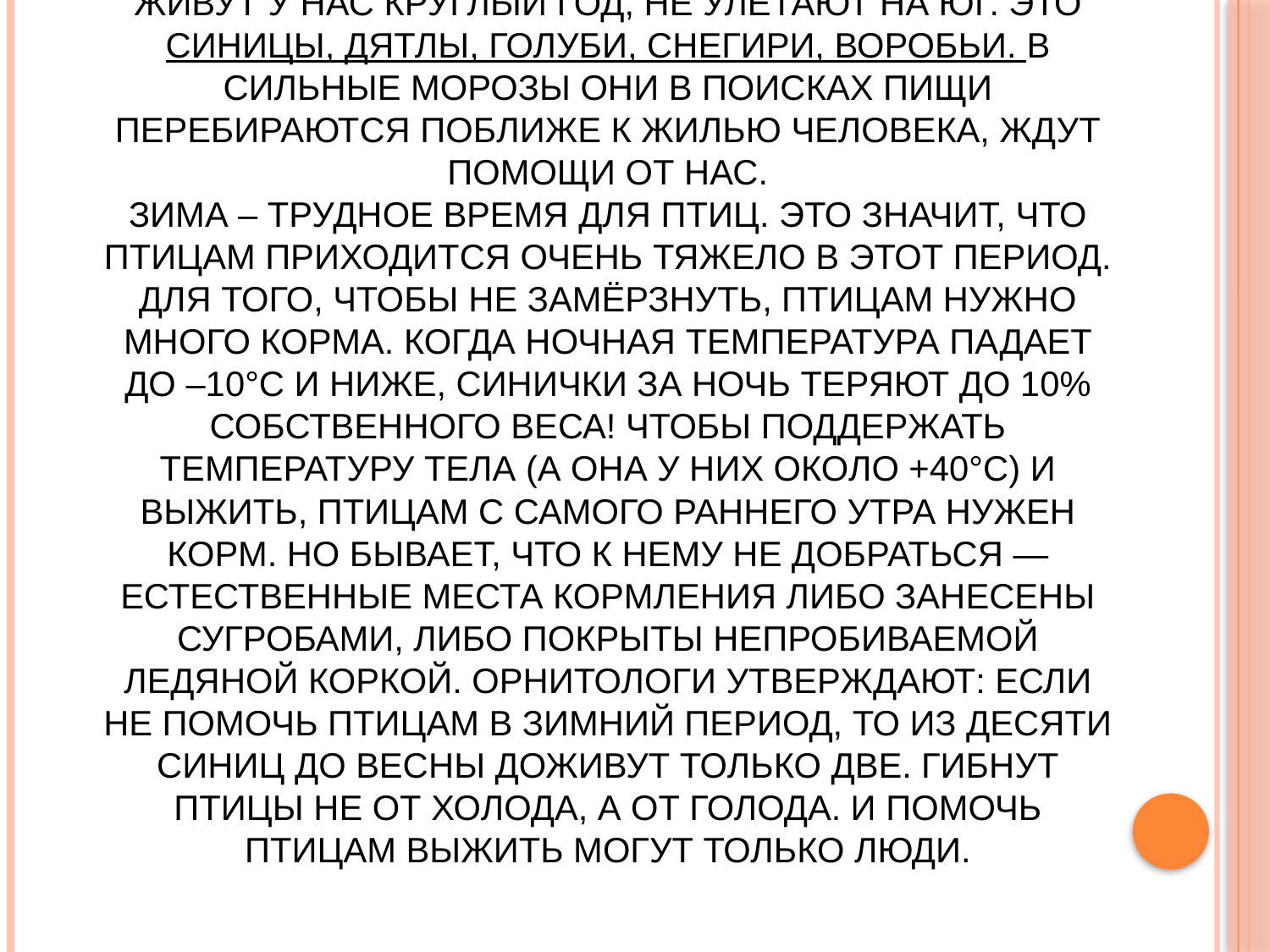

# Наши верные друзья – оседлые птицы, которые живут у нас круглый год, не улетают на юг. Это синицы, дятлы, голуби, снегири, воробьи. В сильные морозы они в поисках пищи перебираются поближе к жилью человека, ждут помощи от нас. Зима – трудное время для птиц. Это значит, что птицам приходится очень тяжело в этот период. Для того, чтобы не замёрзнуть, птицам нужно много корма. Когда ночная температура падает до –10°С и ниже, синички за ночь теряют до 10% собственного веса! Чтобы поддержать температуру тела (а она у них около +40°С) и выжить, птицам с самого раннего утра нужен корм. Но бывает, что к нему не добраться — естественные места кормления либо занесены сугробами, либо покрыты непробиваемой ледяной коркой. Орнитологи утверждают: если не помочь птицам в зимний период, то из десяти синиц до весны доживут только две. Гибнут птицы не от холода, а от голода. И помочь птицам выжить могут только люди.